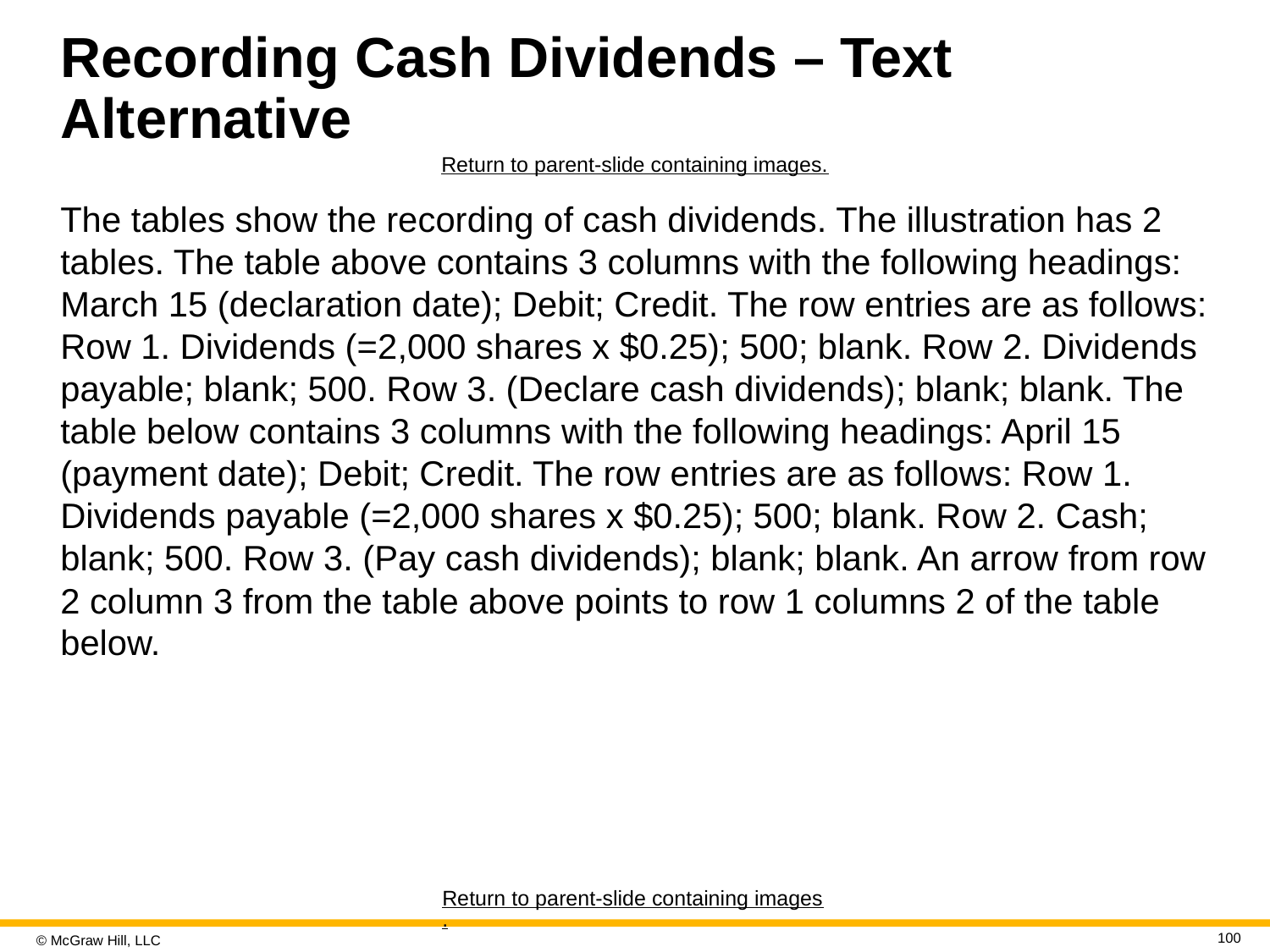

# Recording Cash Dividends – Text Alternative
Return to parent-slide containing images.
The tables show the recording of cash dividends. The illustration has 2 tables. The table above contains 3 columns with the following headings: March 15 (declaration date); Debit; Credit. The row entries are as follows: Row 1. Dividends (=2,000 shares x $0.25); 500; blank. Row 2. Dividends payable; blank; 500. Row 3. (Declare cash dividends); blank; blank. The table below contains 3 columns with the following headings: April 15 (payment date); Debit; Credit. The row entries are as follows: Row 1. Dividends payable (=2,000 shares x $0.25); 500; blank. Row 2. Cash; blank; 500. Row 3. (Pay cash dividends); blank; blank. An arrow from row 2 column 3 from the table above points to row 1 columns 2 of the table below.
Return to parent-slide containing images.
100